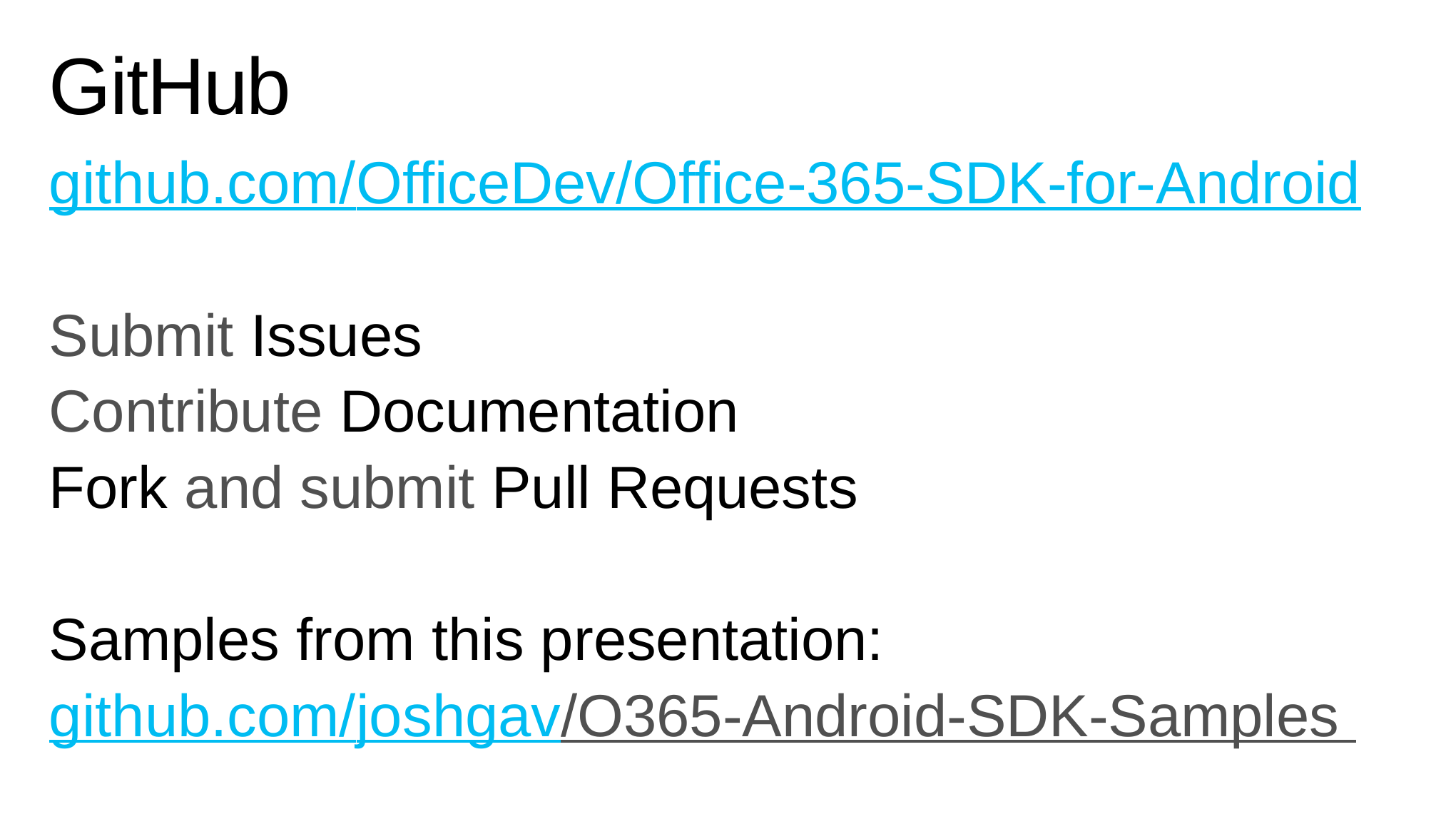

# GitHub
github.com/OfficeDev/Office-365-SDK-for-Android

Submit Issues
Contribute Documentation
Fork and submit Pull Requests

Samples from this presentation:
github.com/joshgav/O365-Android-SDK-Samples